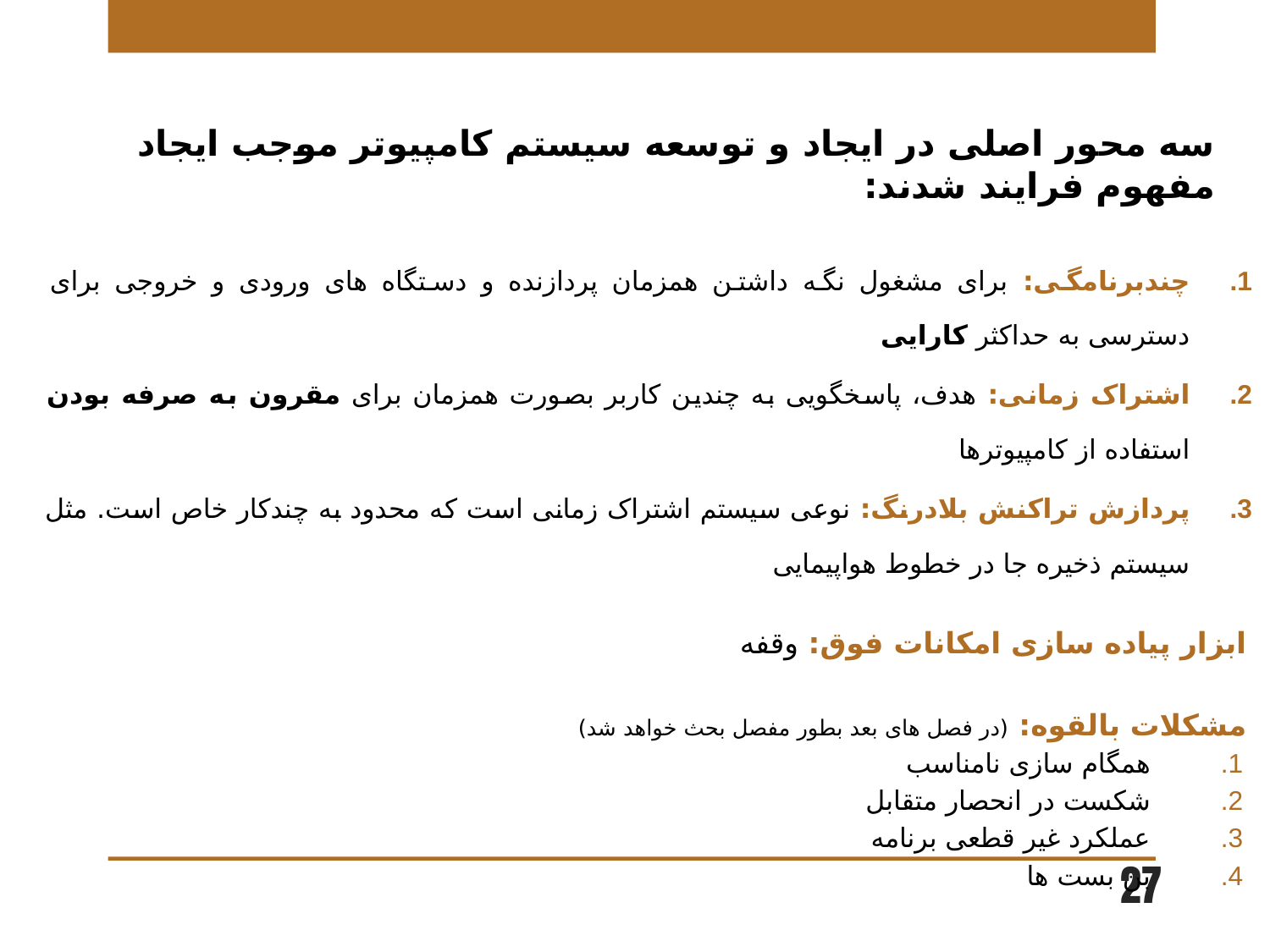

# سه محور اصلی در ایجاد و توسعه سیستم کامپیوتر موجب ایجاد مفهوم فرایند شدند:
چندبرنامگی: برای مشغول نگه داشتن همزمان پردازنده و دستگاه های ورودی و خروجی برای دسترسی به حداکثر کارایی
اشتراک زمانی: هدف، پاسخگویی به چندین کاربر بصورت همزمان برای مقرون به صرفه بودن استفاده از کامپیوترها
پردازش تراکنش بلادرنگ: نوعی سیستم اشتراک زمانی است که محدود به چندکار خاص است. مثل سیستم ذخیره جا در خطوط هواپیمایی

ابزار پیاده سازی امکانات فوق: وقفه

مشکلات بالقوه: (در فصل های بعد بطور مفصل بحث خواهد شد)
همگام سازی نامناسب
شکست در انحصار متقابل
عملکرد غیر قطعی برنامه
بن بست ها
27